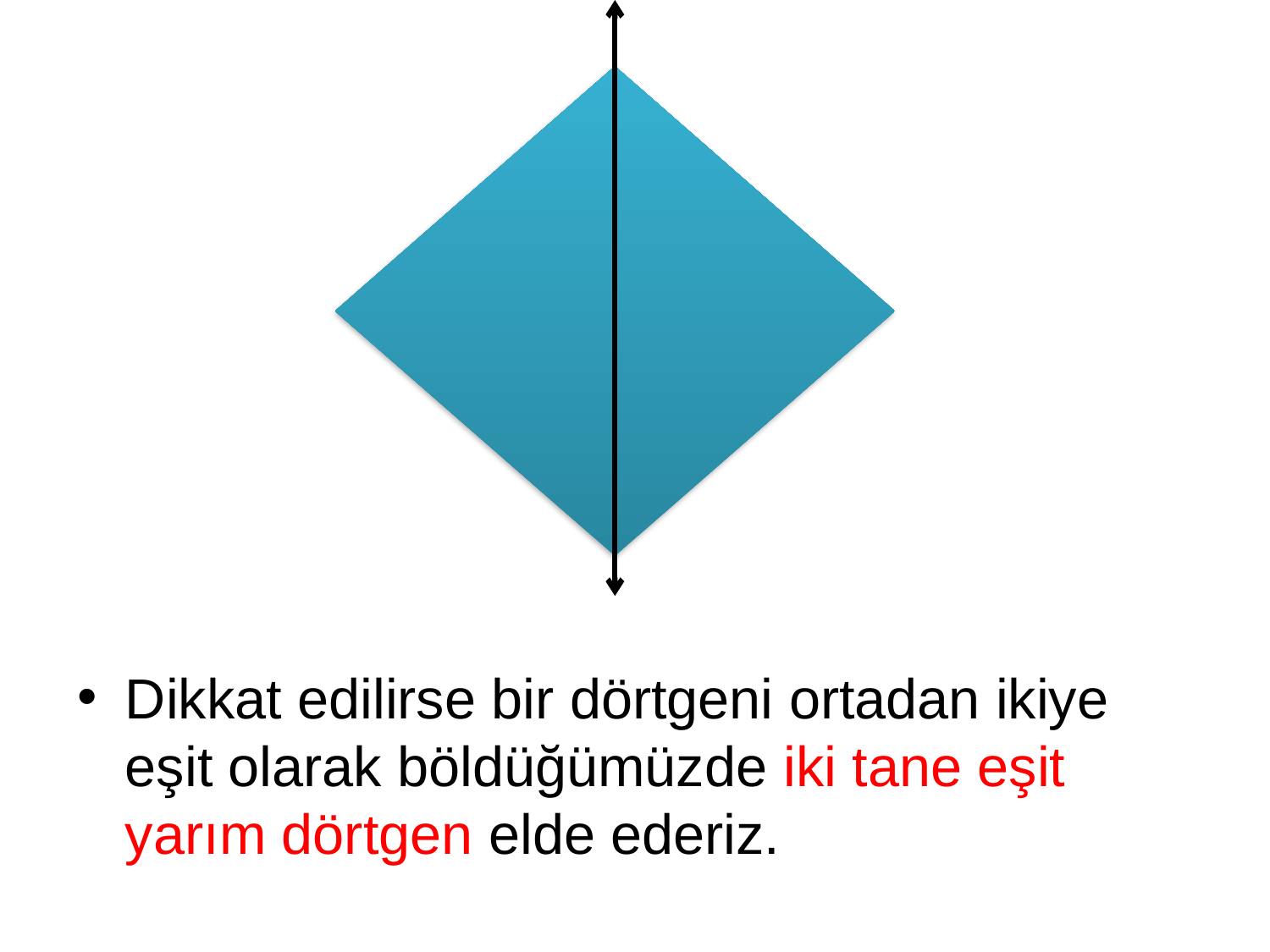

Dikkat edilirse bir dörtgeni ortadan ikiye eşit olarak böldüğümüzde iki tane eşit yarım dörtgen elde ederiz.